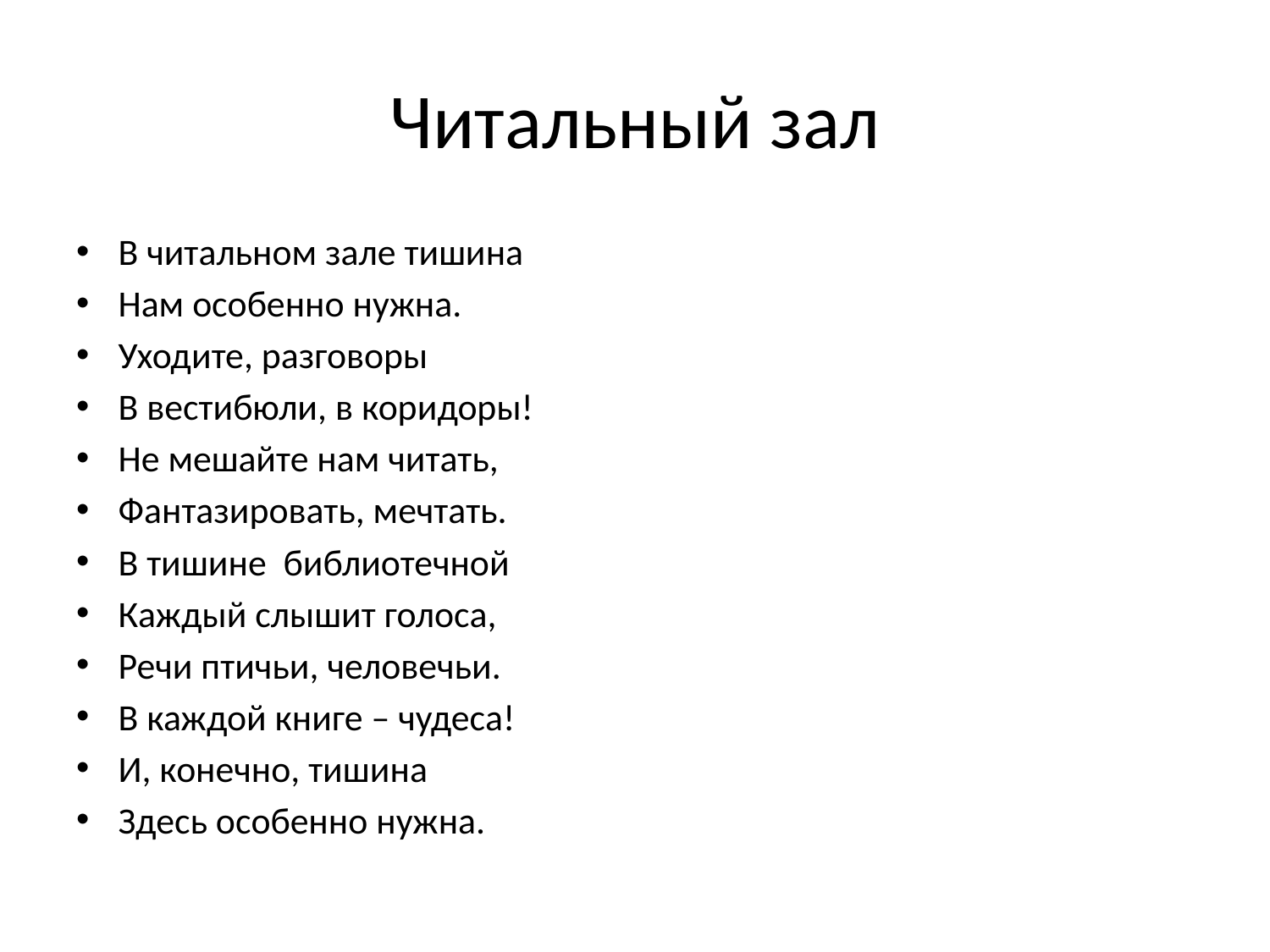

# Читальный зал
В читальном зале тишина
Нам особенно нужна.
Уходите, разговоры
В вестибюли, в коридоры!
Не мешайте нам читать,
Фантазировать, мечтать.
В тишине  библиотечной
Каждый слышит голоса,
Речи птичьи, человечьи.
В каждой книге – чудеса!
И, конечно, тишина
Здесь особенно нужна.